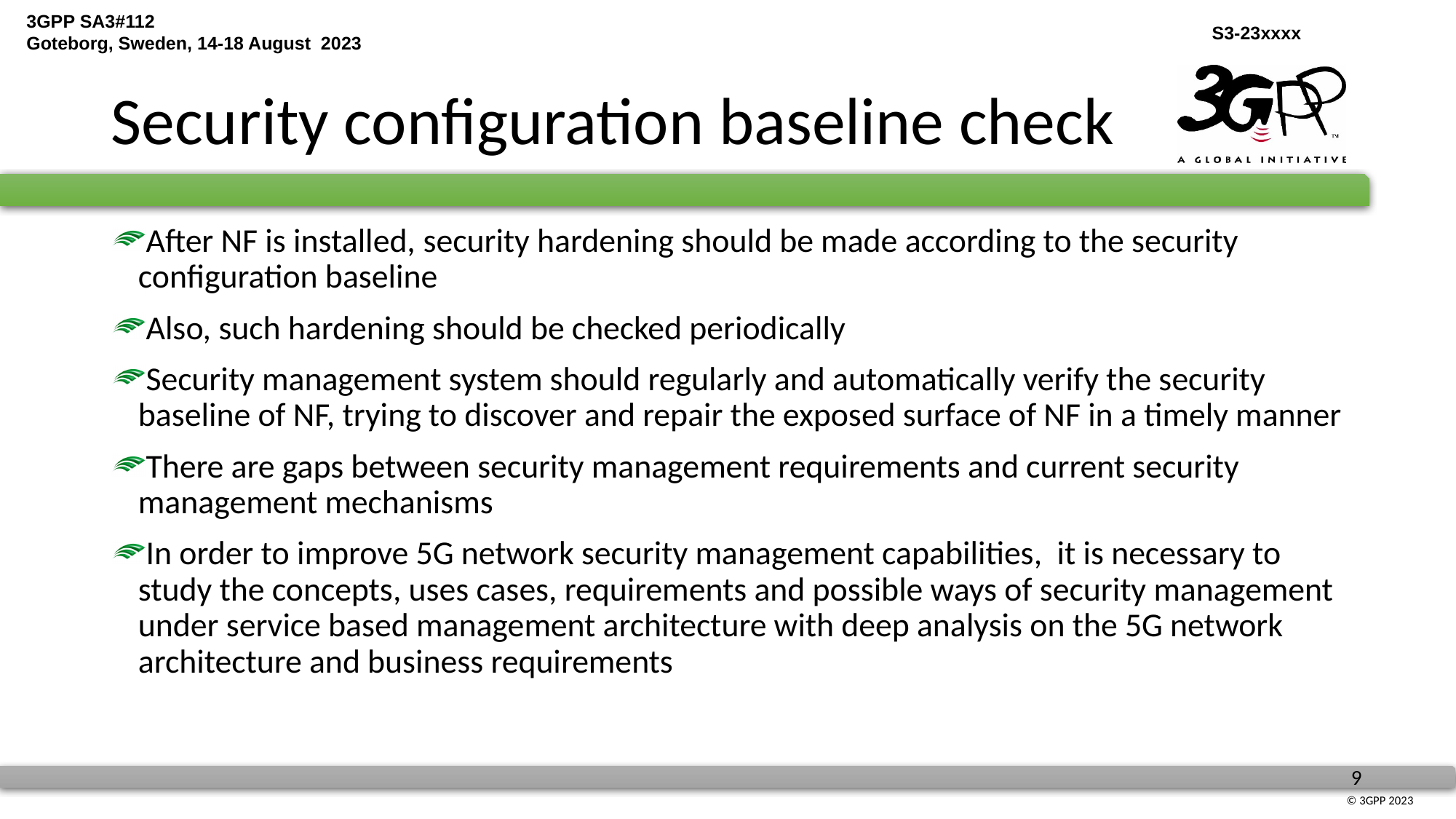

# Security configuration baseline check
After NF is installed, security hardening should be made according to the security configuration baseline
Also, such hardening should be checked periodically
Security management system should regularly and automatically verify the security baseline of NF, trying to discover and repair the exposed surface of NF in a timely manner
There are gaps between security management requirements and current security management mechanisms
In order to improve 5G network security management capabilities,  it is necessary to study the concepts, uses cases, requirements and possible ways of security management under service based management architecture with deep analysis on the 5G network architecture and business requirements